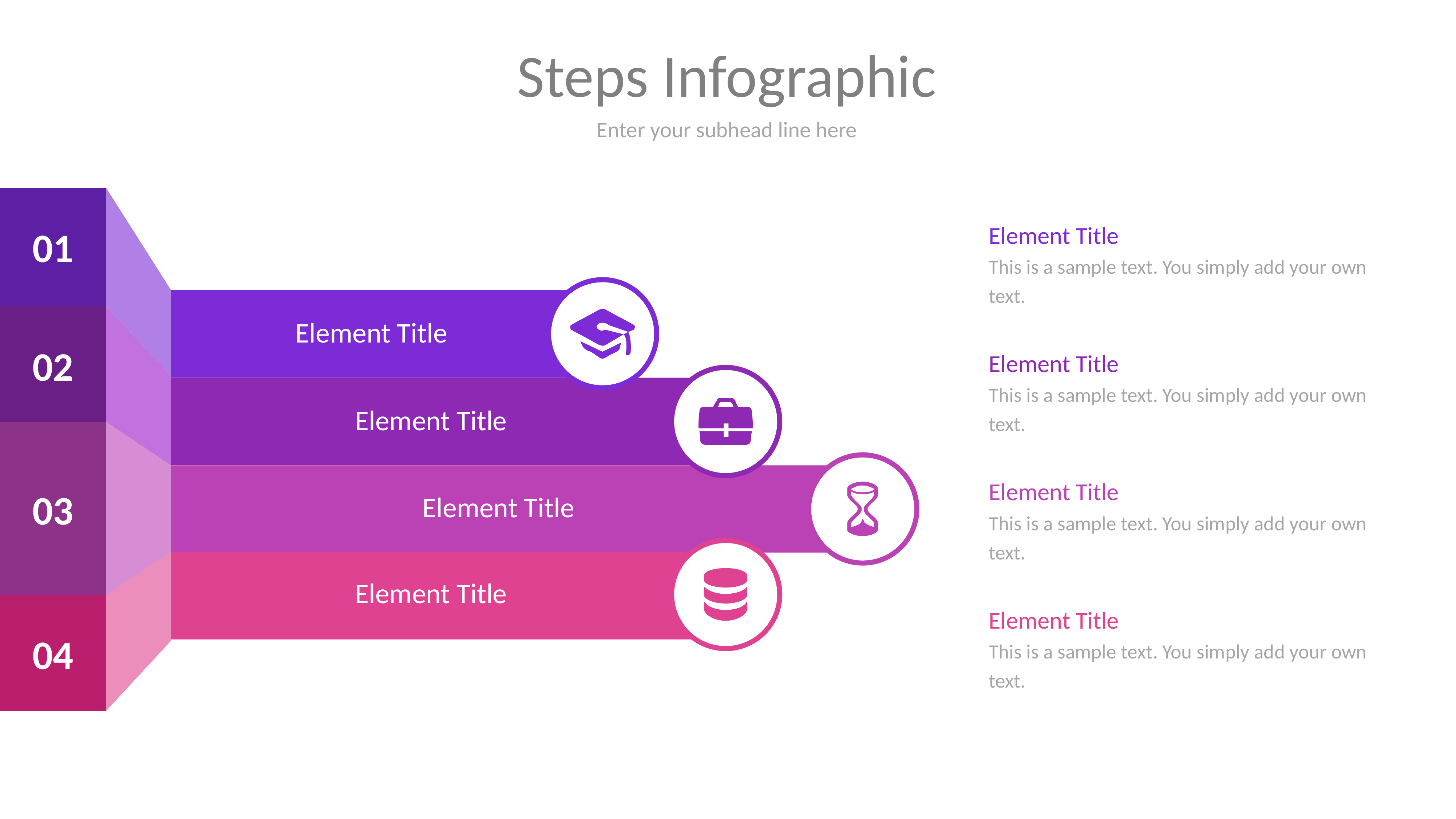

# Steps Infographic
Enter your subhead line here

Element Title
This is a sample text. You simply add your own text.
01

Element Title
02
Element Title
This is a sample text. You simply add your own text.

Element Title

Element Title
This is a sample text. You simply add your own text.
03

Element Title

Element Title
Element Title
This is a sample text. You simply add your own text.
04